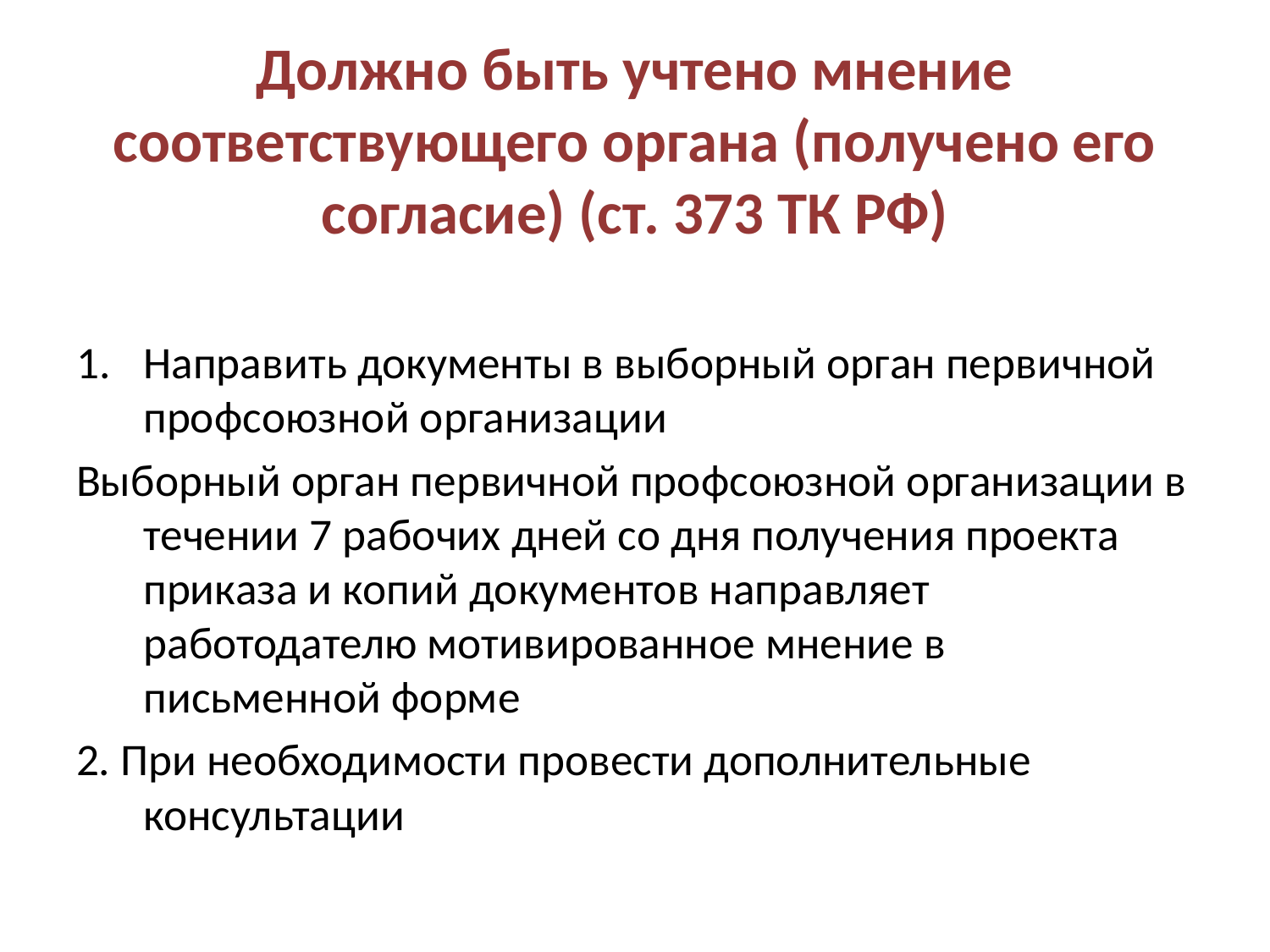

# Должно быть учтено мнение соответствующего органа (получено его согласие) (ст. 373 ТК РФ)
Направить документы в выборный орган первичной профсоюзной организации
Выборный орган первичной профсоюзной организации в течении 7 рабочих дней со дня получения проекта приказа и копий документов направляет  работодателю мотивированное мнение в письменной форме
2. При необходимости провести дополнительные консультации